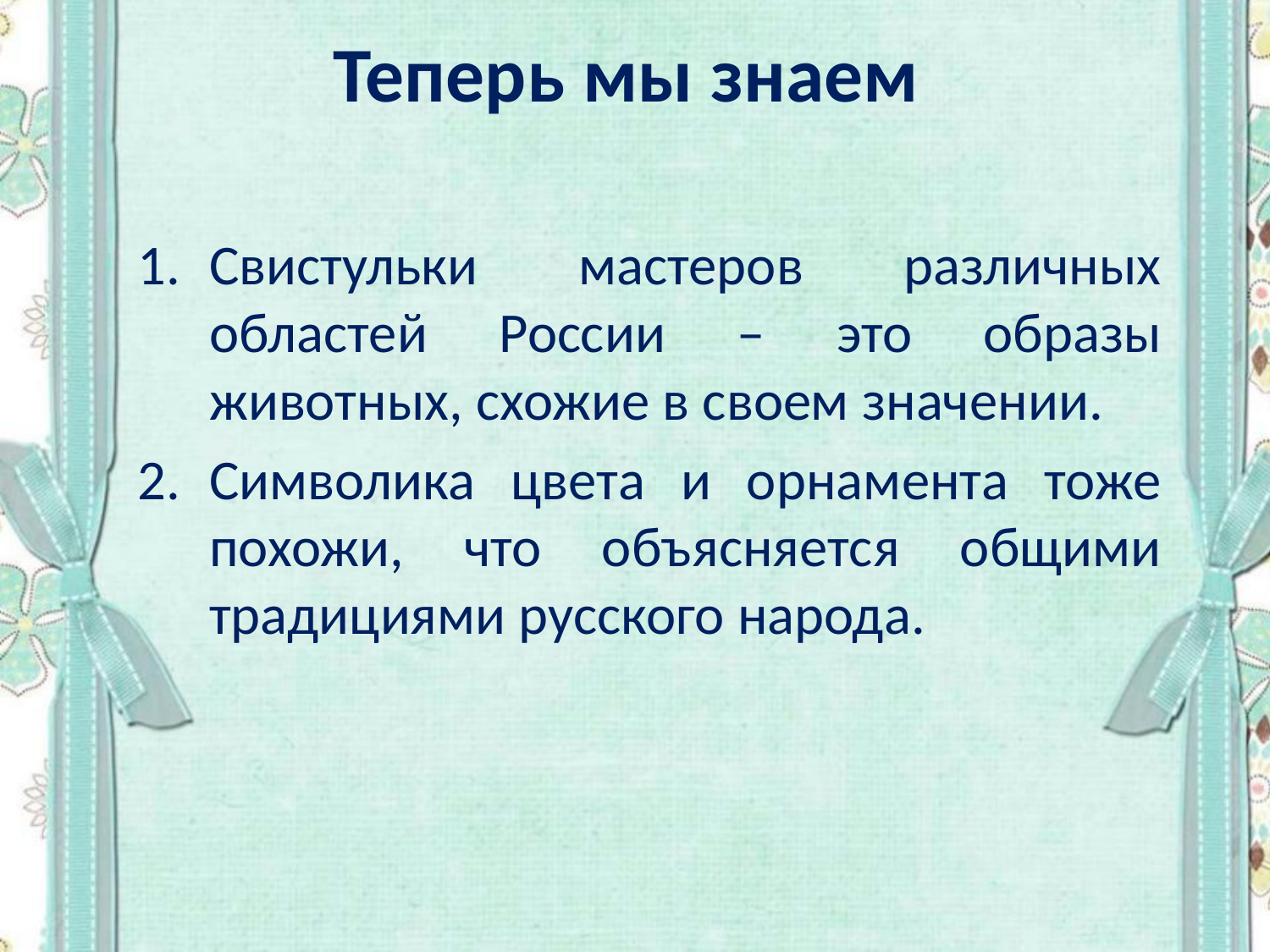

# Теперь мы знаем
Свистульки мастеров различных областей России – это образы животных, схожие в своем значении.
Символика цвета и орнамента тоже похожи, что объясняется общими традициями русского народа.